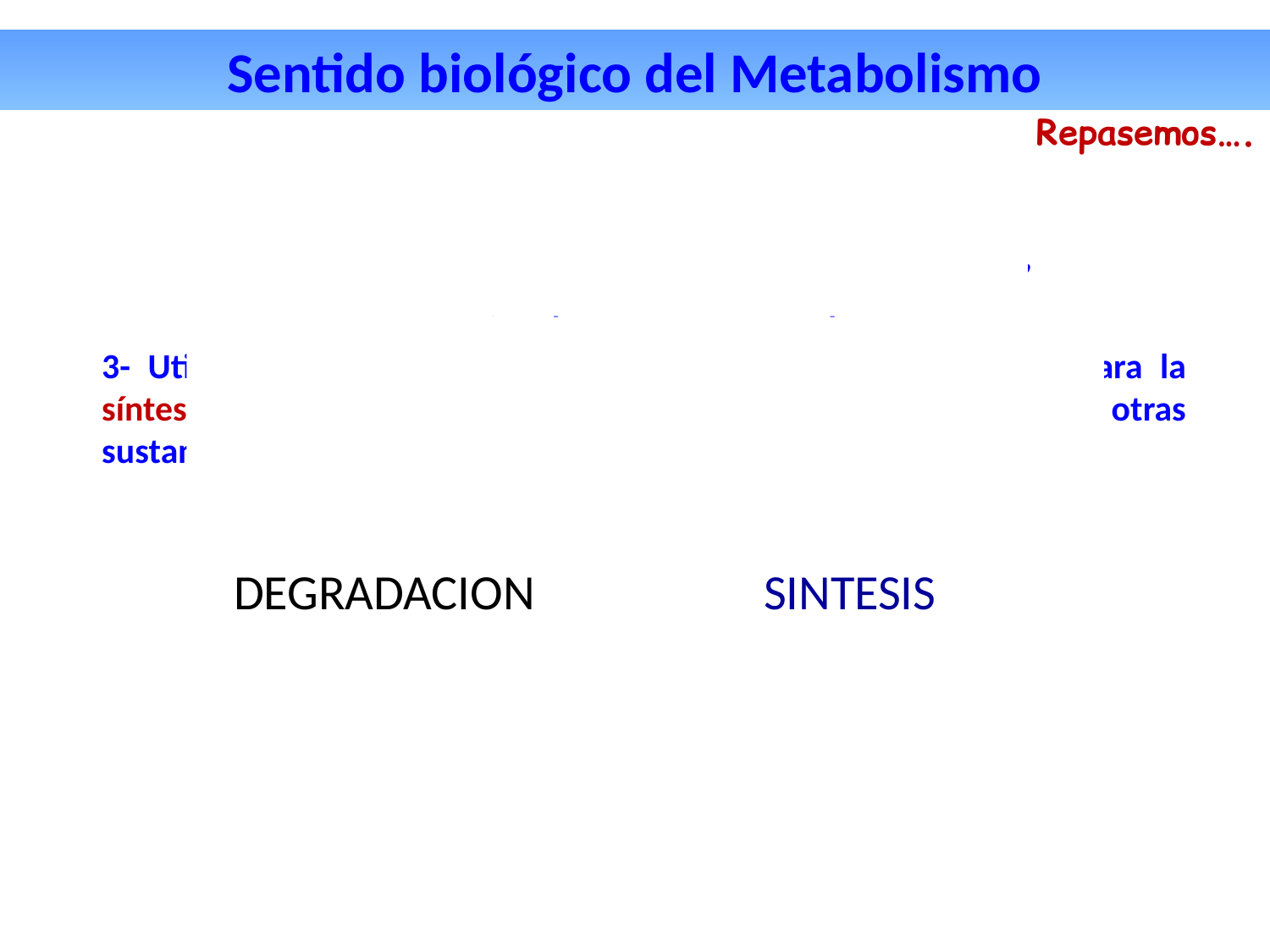

Sentido biológico del Metabolismo
Repasemos….
1- Obtener energía y poder reductor a partir de los nutrientes

2- Degradar compuestos ingeridos con los alimentos,
o los de reserva, en productos más simples
3- Utilizar los productos de la degradación como precursores para la síntesis de moléculas constituyentes de órganos y tejidos y otras sustancias necesarias para su funcionamiento.

DEGRADACION
SINTESIS